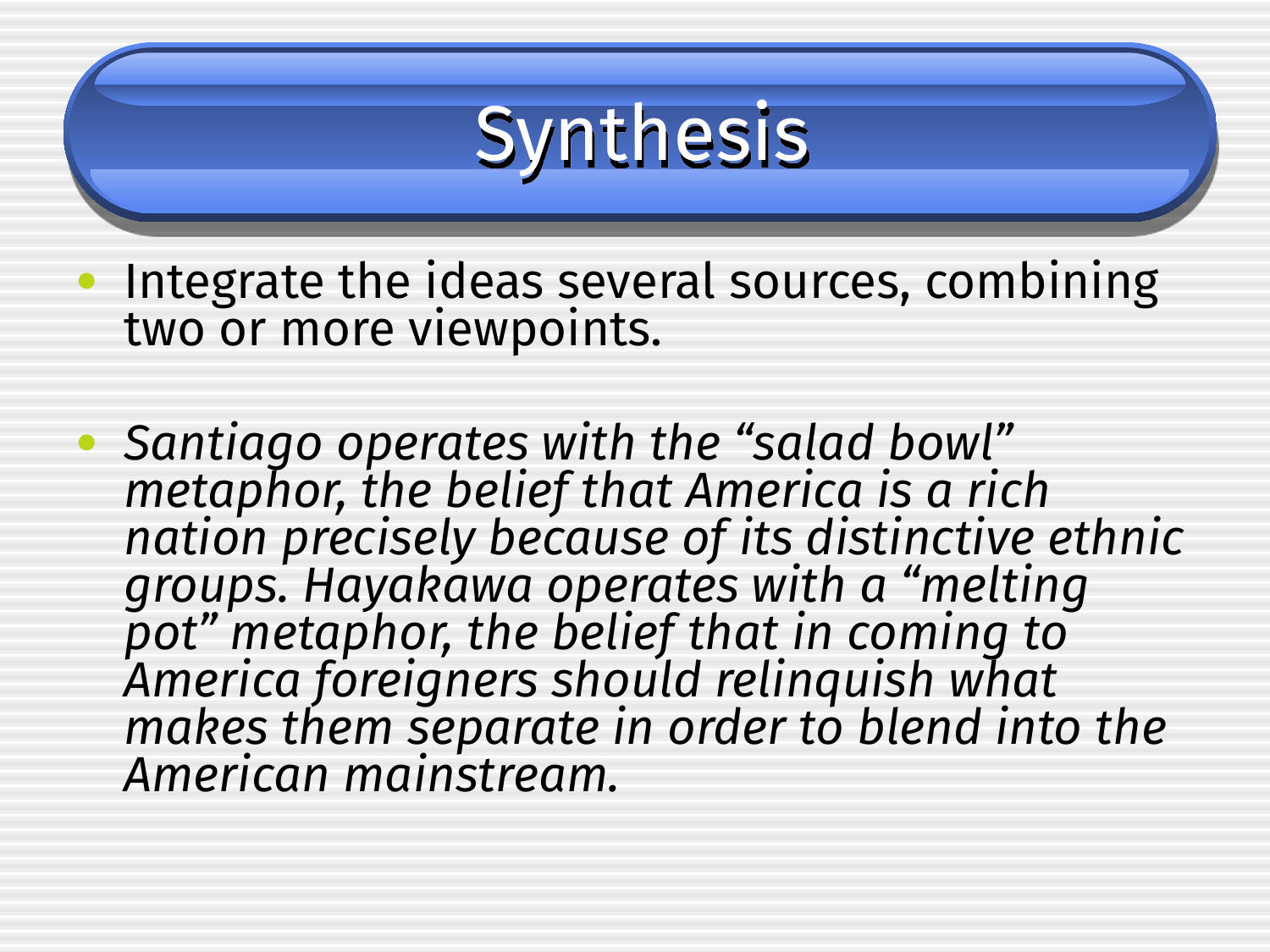

# Synthesis
Integrate the ideas several sources, combining two or more viewpoints.

Santiago operates with the “salad bowl” metaphor, the belief that America is a rich nation precisely because of its distinctive ethnic groups. Hayakawa operates with a “melting pot” metaphor, the belief that in coming to America foreigners should relinquish what makes them separate in order to blend into the American mainstream.